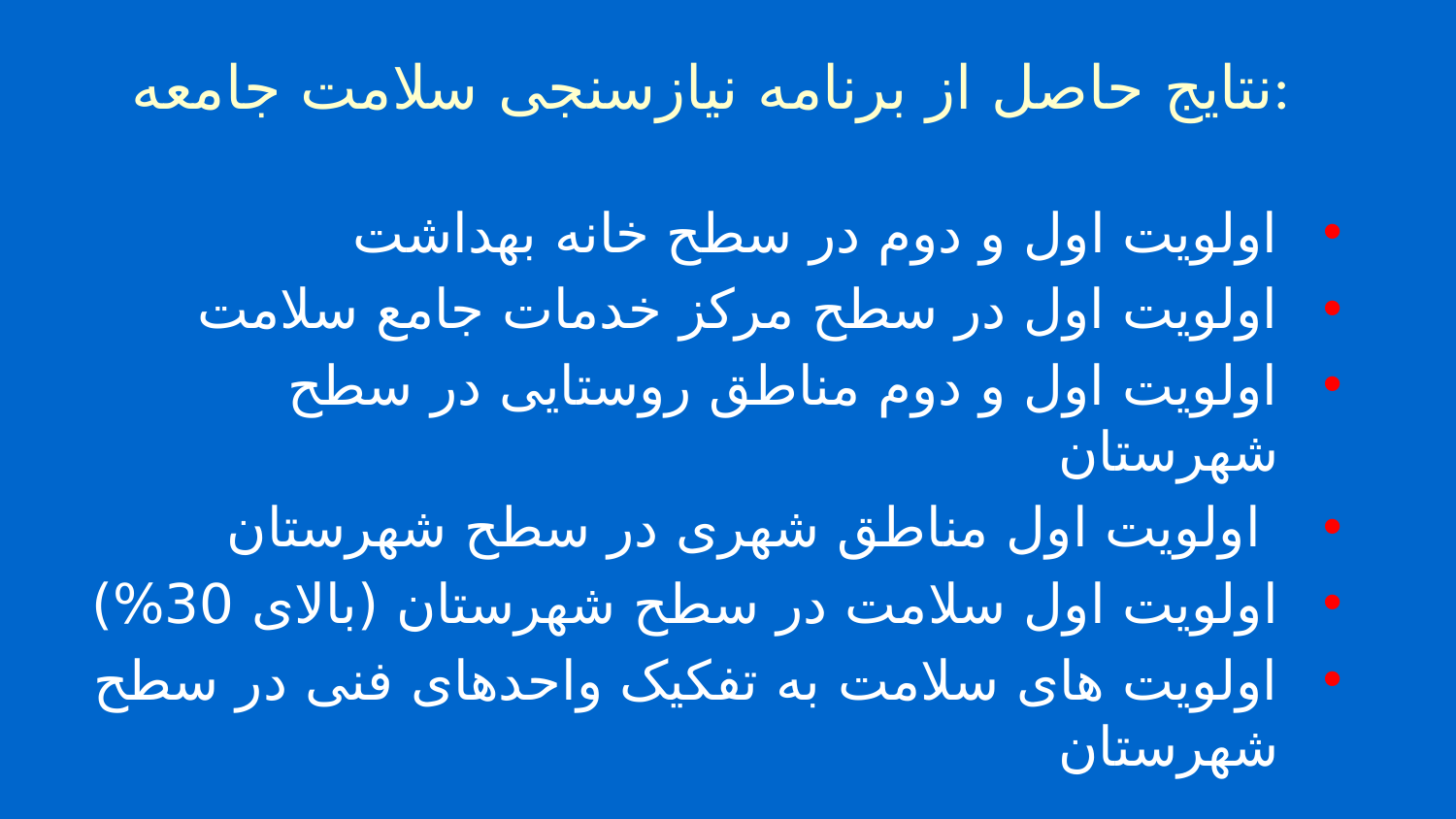

# نتایج حاصل از برنامه نیازسنجی سلامت جامعه:
اولویت اول و دوم در سطح خانه بهداشت
اولویت اول در سطح مرکز خدمات جامع سلامت
اولویت اول و دوم مناطق روستایی در سطح شهرستان
 اولویت اول مناطق شهری در سطح شهرستان
اولویت اول سلامت در سطح شهرستان (بالای 30%)
اولویت های سلامت به تفکیک واحدهای فنی در سطح شهرستان